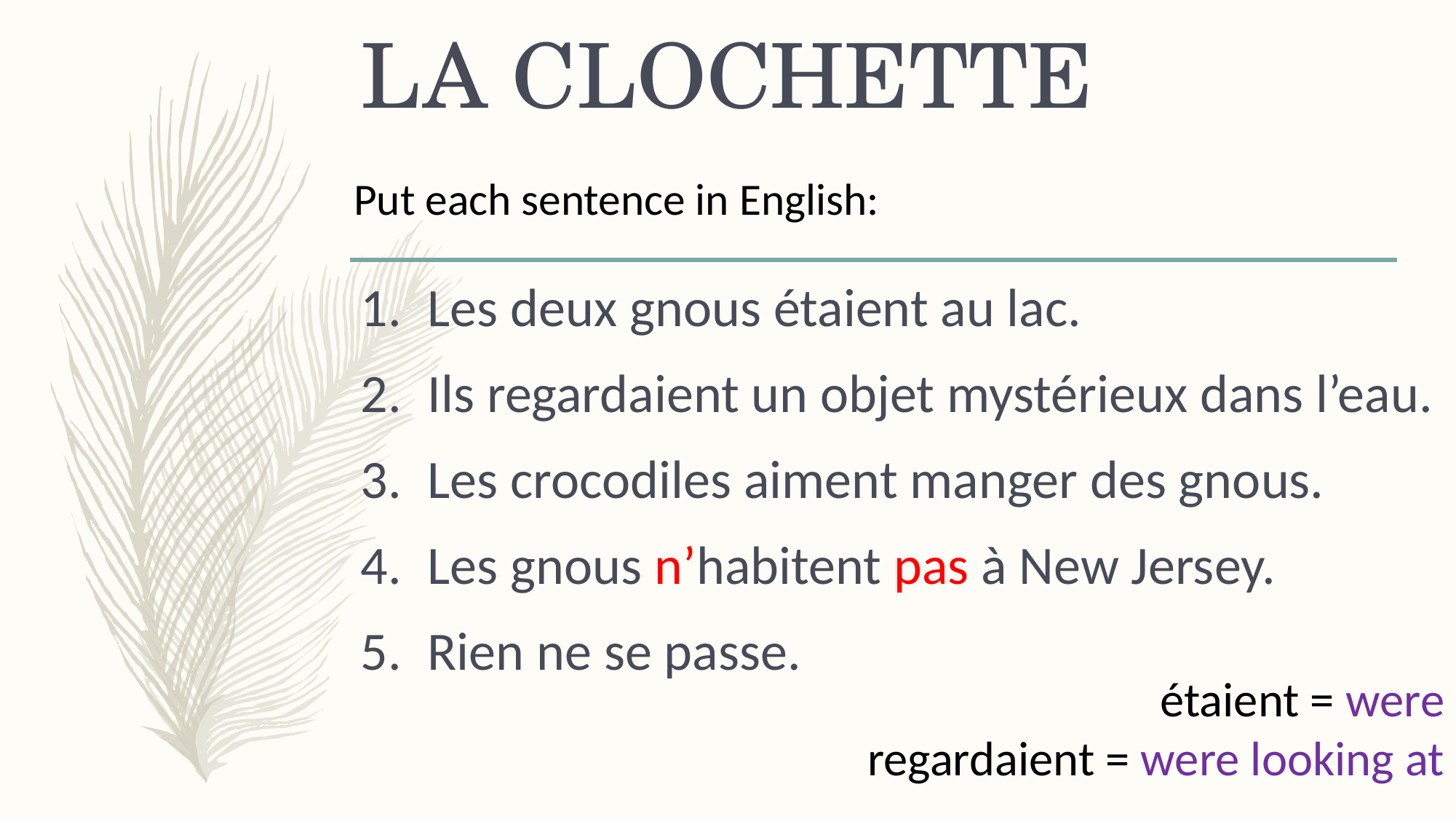

# la CLOCHETTE
Put each sentence in English:
Les deux gnous étaient au lac.
Ils regardaient un objet mystérieux dans l’eau.
Les crocodiles aiment manger des gnous.
Les gnous n’habitent pas à New Jersey.
Rien ne se passe.
étaient = were
regardaient = were looking at